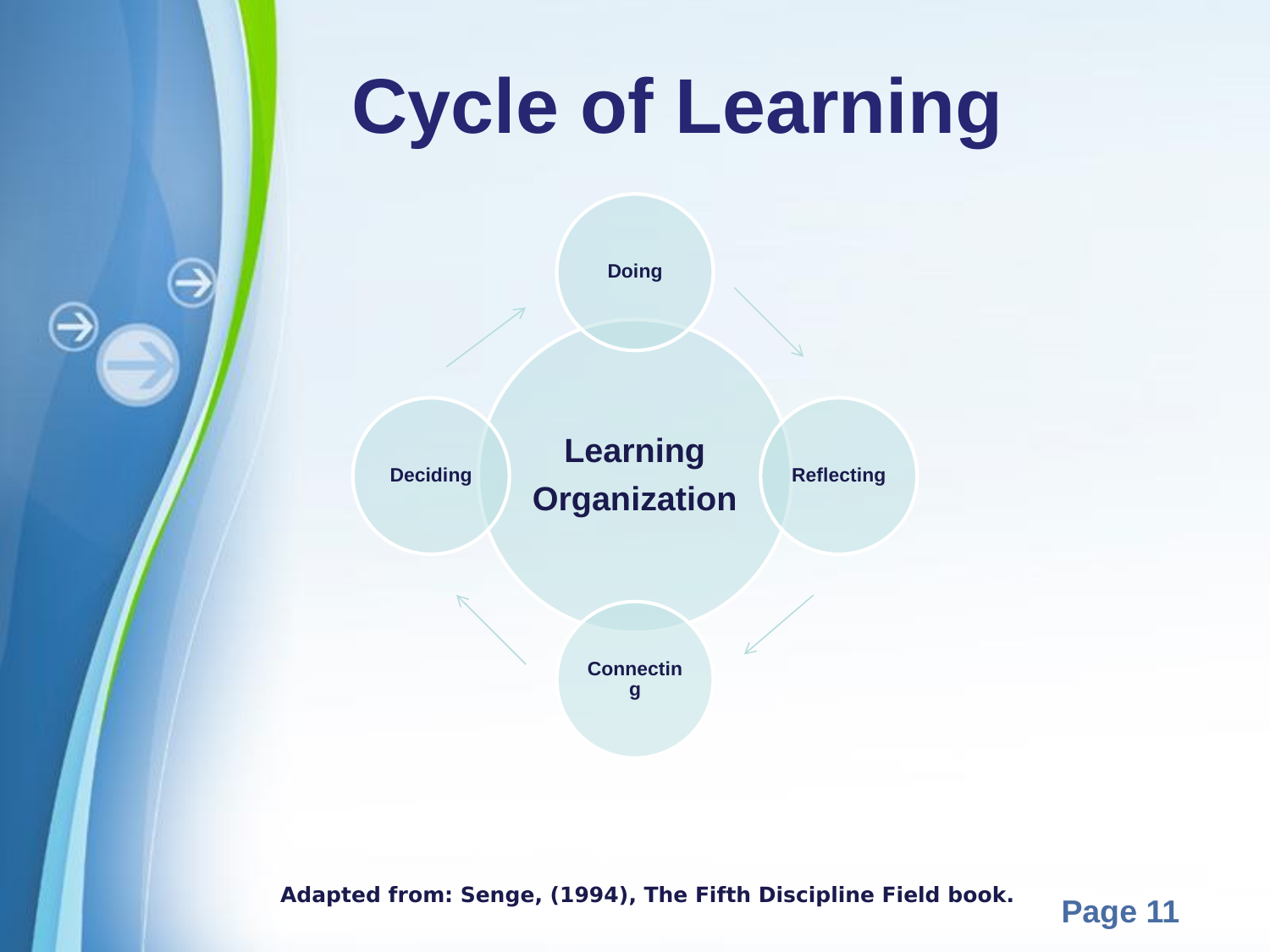

Cycle of Learning

Learning
Organization
Doing
Reflecting
Connecting
Deciding
Adapted from: Senge, (1994), The Fifth Discipline Field book.